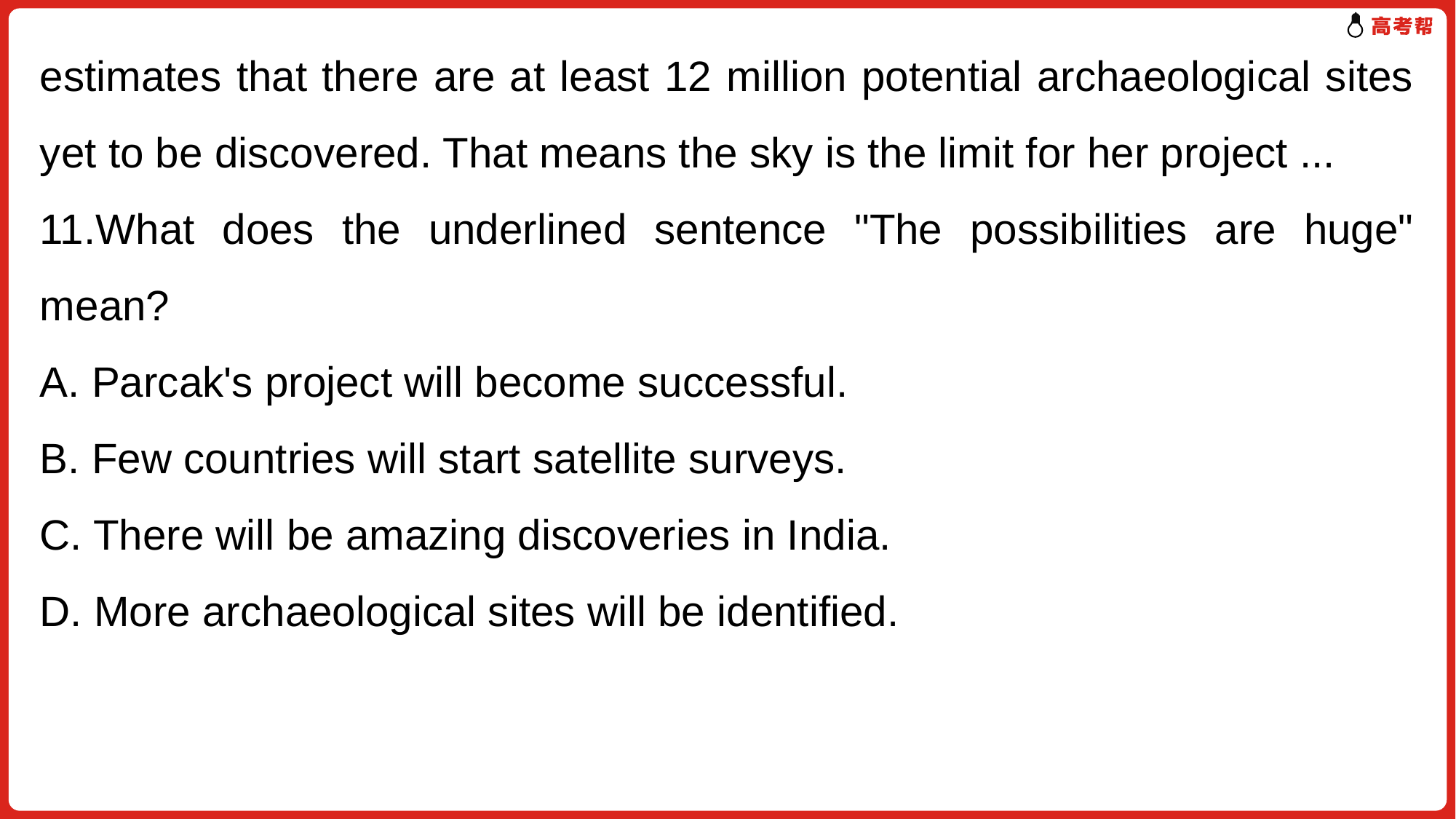

estimates that there are at least 12 million potential archaeological sites yet to be discovered. That means the sky is the limit for her project ...
11.What does the underlined sentence "The possibilities are huge" mean?
A. Parcak's project will become successful.
B. Few countries will start satellite surveys.
C. There will be amazing discoveries in India.
D. More archaeological sites will be identified.